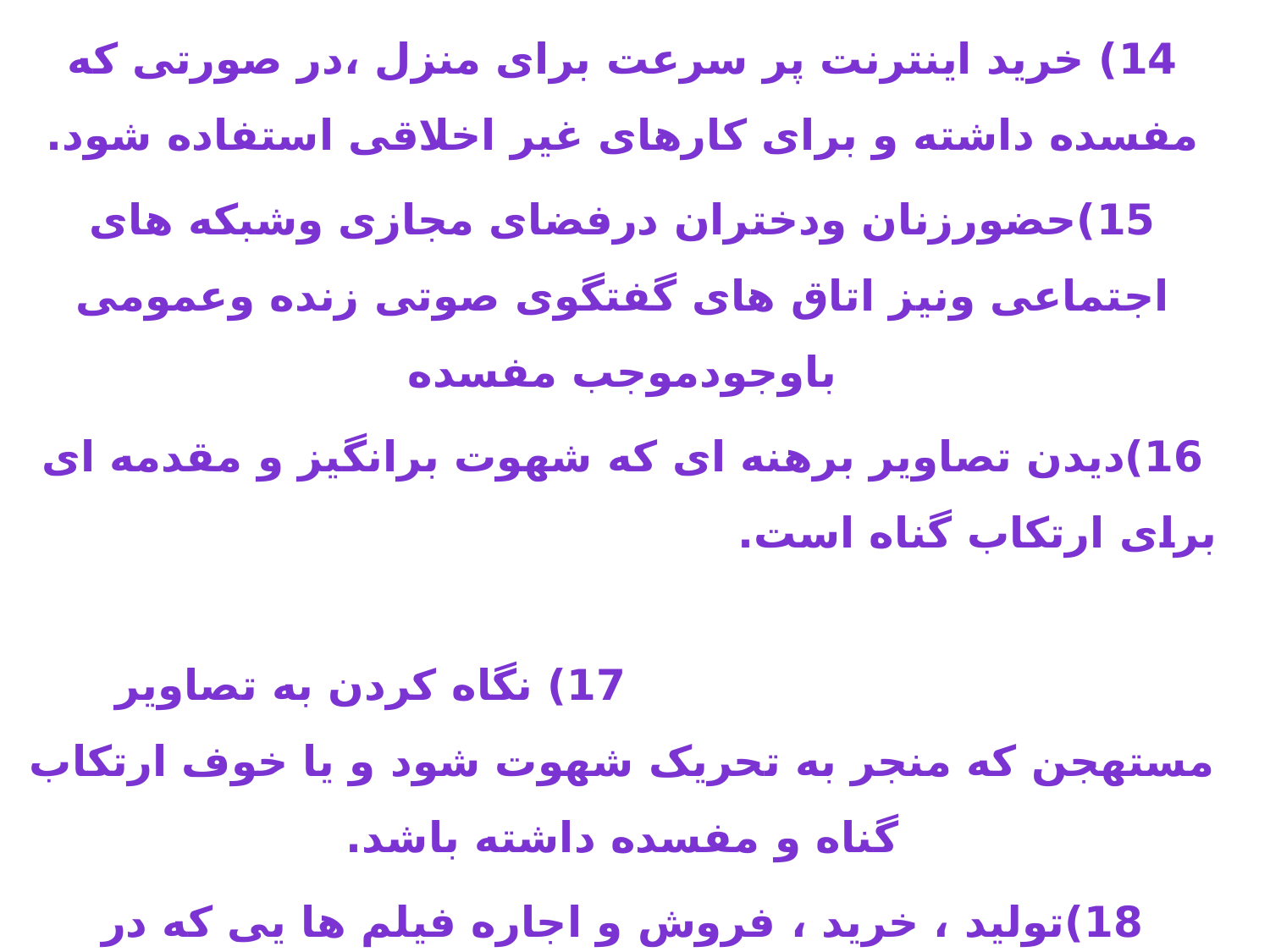

14) خرید اینترنت پر سرعت برای منزل ،در صورتی که مفسده داشته و برای کارهای غیر اخلاقی استفاده شود.
15)حضورزنان ودختران درفضای مجازی وشبکه های اجتماعی ونیز اتاق های گفتگوی صوتی زنده وعمومی باوجودموجب مفسده
16)دیدن تصاویر برهنه ای که شهوت برانگیز و مقدمه ای برای ارتکاب گناه است.                                                                                                                                                                    17) نگاه کردن به تصاویر مستهجن که منجر به تحریک شهوت شود و یا خوف ارتکاب گناه و مفسده داشته باشد.
18)تولید ، خرید ، فروش و اجاره فیلم ها یی که در بردارنده تصاویر مهیج شهوت و موجب انحراف و فساد باشدو یا مشتمل بر غنا و موسیقی لهوی مناسب با مجالس لهو و گناه باشد